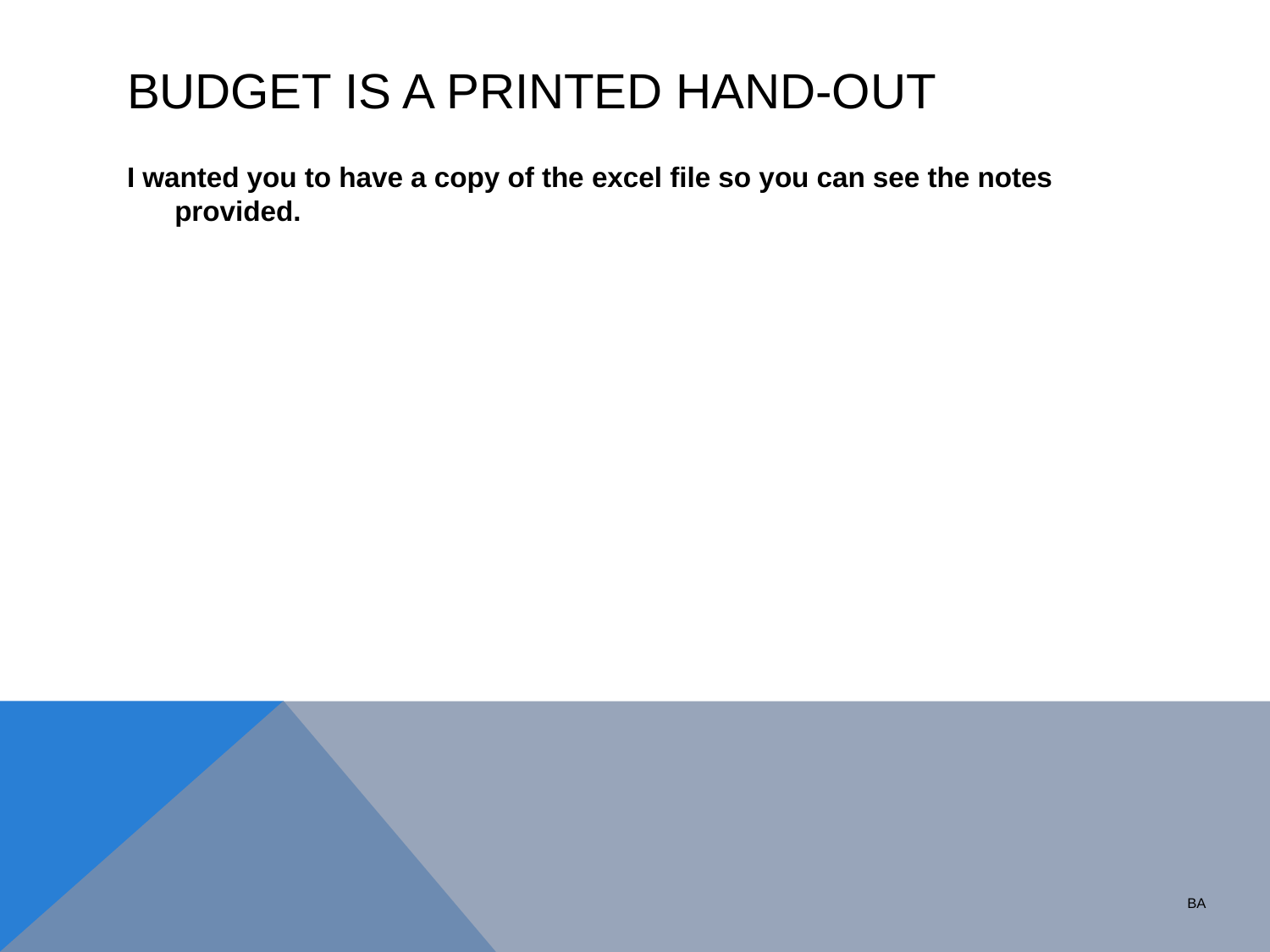

# Budget is a printed hand-out
I wanted you to have a copy of the excel file so you can see the notes provided.
BA